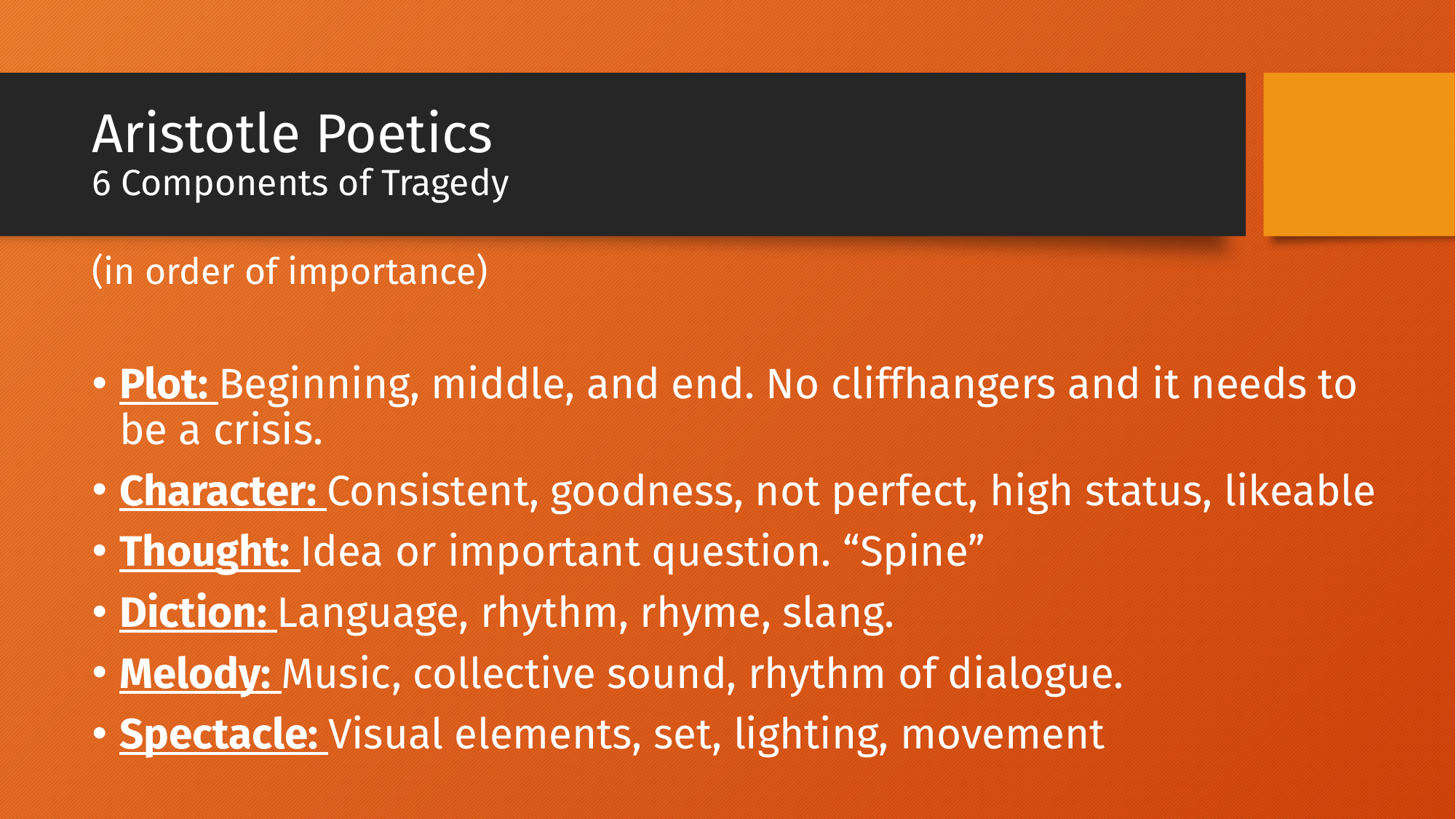

# Aristotle Poetics 6 Components of Tragedy
(in order of importance)

Plot: Beginning, middle, and end. No cliffhangers and it needs to be a crisis.
Character: Consistent, goodness, not perfect, high status, likeable
Thought: Idea or important question. “Spine”
Diction: Language, rhythm, rhyme, slang.
Melody: Music, collective sound, rhythm of dialogue.
Spectacle: Visual elements, set, lighting, movement